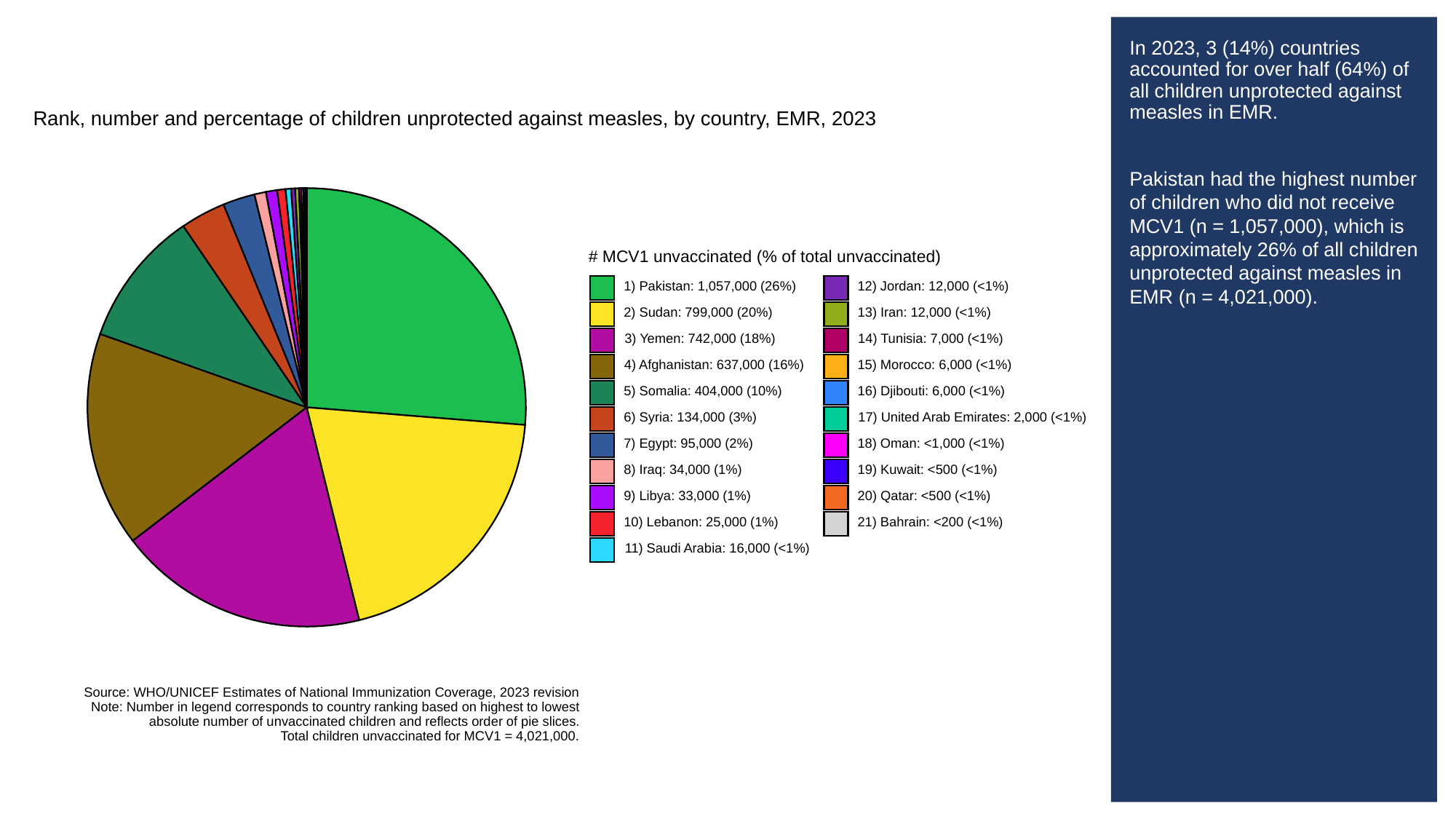

# In 2023, 3 (14%) countries accounted for over half (64%) of all children unprotected against measles in EMR.

Pakistan had the highest number of children who did not receive MCV1 (n = 1,057,000), which is approximately 26% of all children unprotected against measles in EMR (n = 4,021,000).

Rank, number and percentage of children unprotected against measles, by country, EMR, 2023

# MCV1 unvaccinated (% of total unvaccinated)

1) Pakistan: 1,057,000 (26%)
12) Jordan: 12,000 (<1%)

2) Sudan: 799,000 (20%)
13) Iran: 12,000 (<1%)

3) Yemen: 742,000 (18%)
14) Tunisia: 7,000 (<1%)

4) Afghanistan: 637,000 (16%)
15) Morocco: 6,000 (<1%)

5) Somalia: 404,000 (10%)
16) Djibouti: 6,000 (<1%)

6) Syria: 134,000 (3%)
17) United Arab Emirates: 2,000 (<1%)

18) Oman: <1,000 (<1%)
7) Egypt: 95,000 (2%)

8) Iraq: 34,000 (1%)
19) Kuwait: <500 (<1%)

20) Qatar: <500 (<1%)
9) Libya: 33,000 (1%)

10) Lebanon: 25,000 (1%)
21) Bahrain: <200 (<1%)

11) Saudi Arabia: 16,000 (<1%)
Source: WHO/UNICEF Estimates of National Immunization Coverage, 2023 revision
Note: Number in legend corresponds to country ranking based on highest to lowest
absolute number of unvaccinated children and reflects order of pie slices.
Total children unvaccinated for MCV1 = 4,021,000.